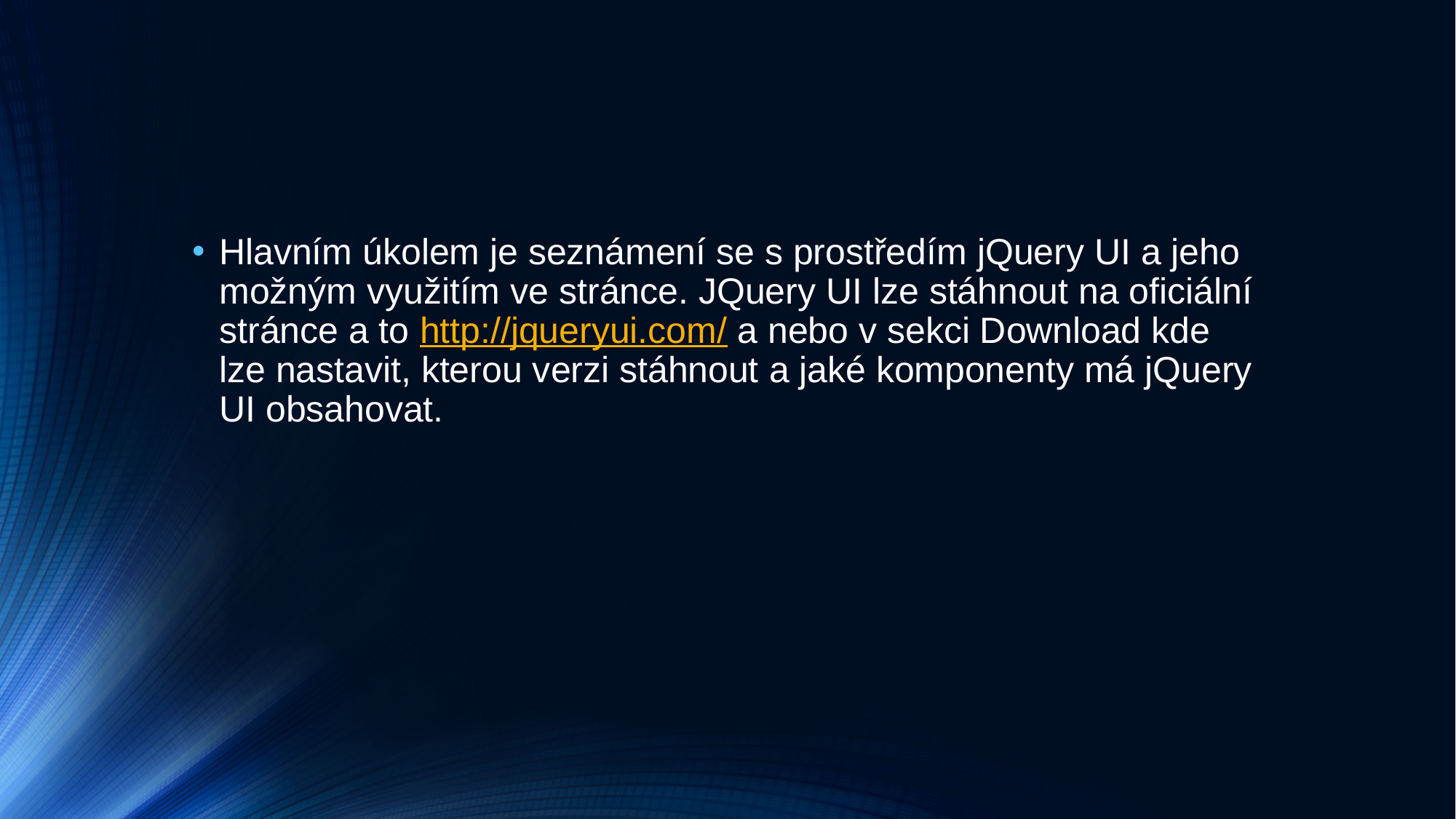

#
Hlavním úkolem je seznámení se s prostředím jQuery UI a jeho možným využitím ve stránce. JQuery UI lze stáhnout na oficiální stránce a to http://jqueryui.com/ a nebo v sekci Download kde lze nastavit, kterou verzi stáhnout a jaké komponenty má jQuery UI obsahovat.